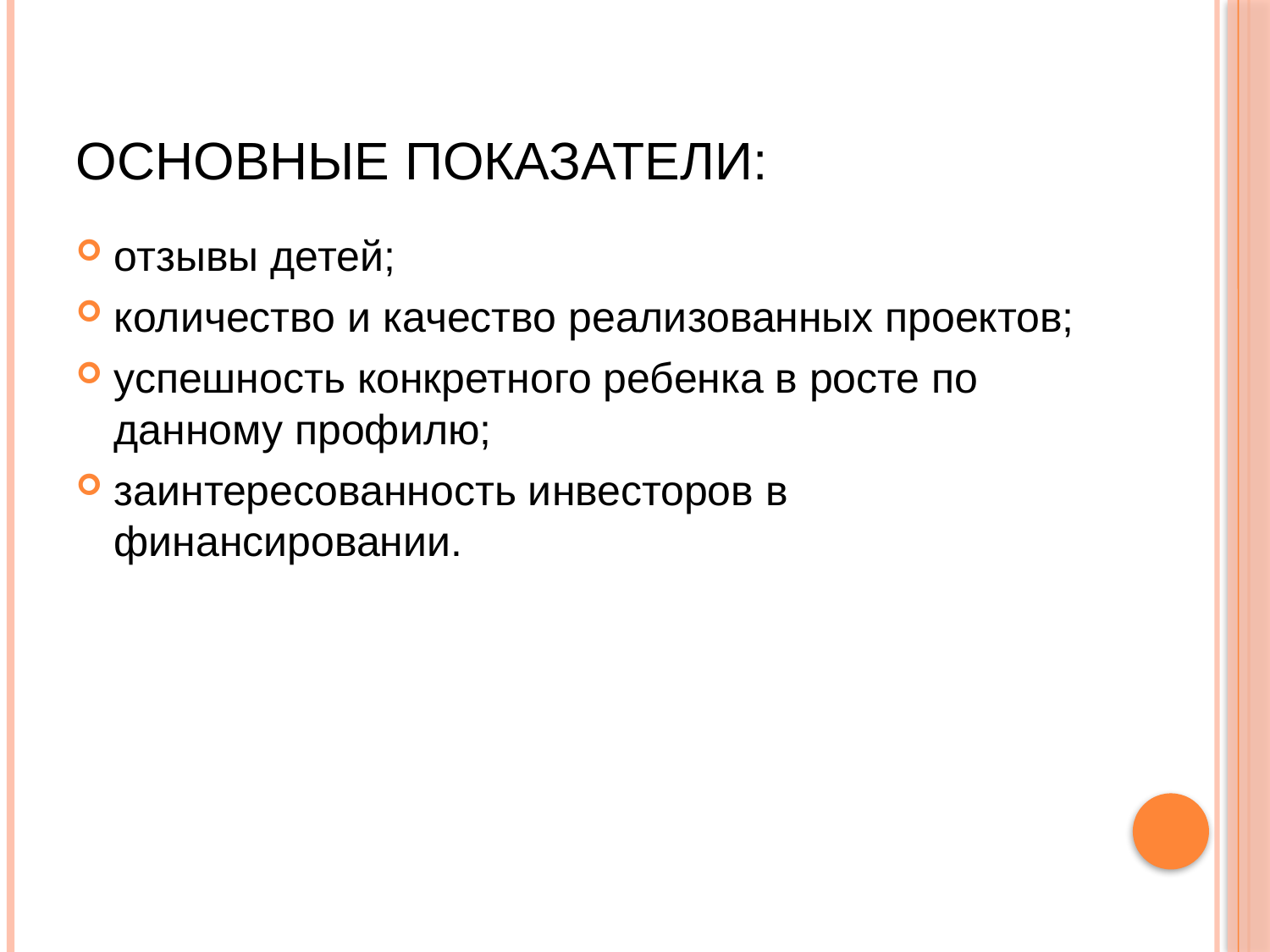

# Основные показатели:
отзывы детей;
количество и качество реализованных проектов;
успешность конкретного ребенка в росте по данному профилю;
заинтересованность инвесторов в финансировании.